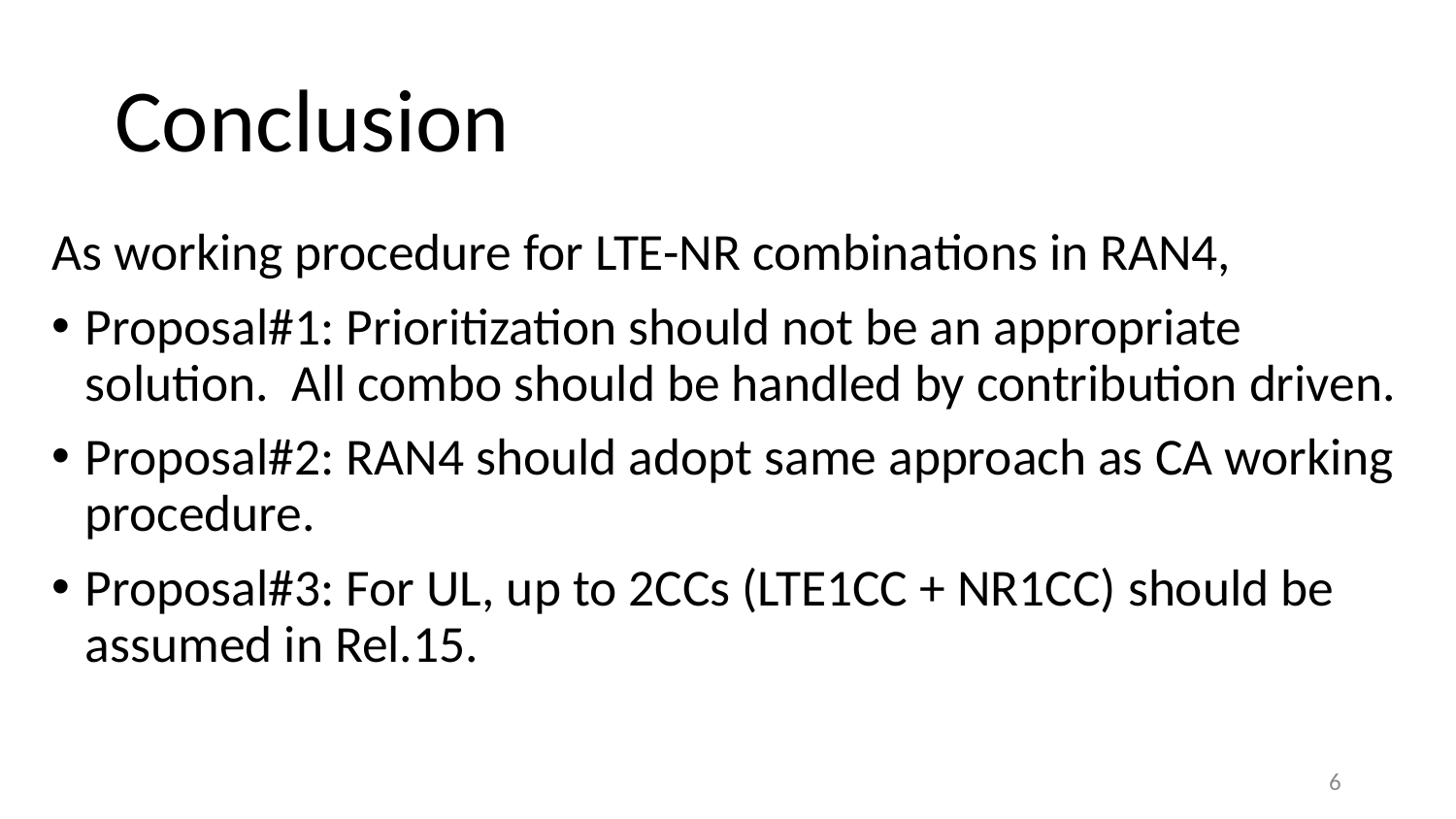

# Conclusion
As working procedure for LTE-NR combinations in RAN4,
Proposal#1: Prioritization should not be an appropriate solution.  All combo should be handled by contribution driven.
Proposal#2: RAN4 should adopt same approach as CA working procedure.
Proposal#3: For UL, up to 2CCs (LTE1CC + NR1CC) should be assumed in Rel.15.
6